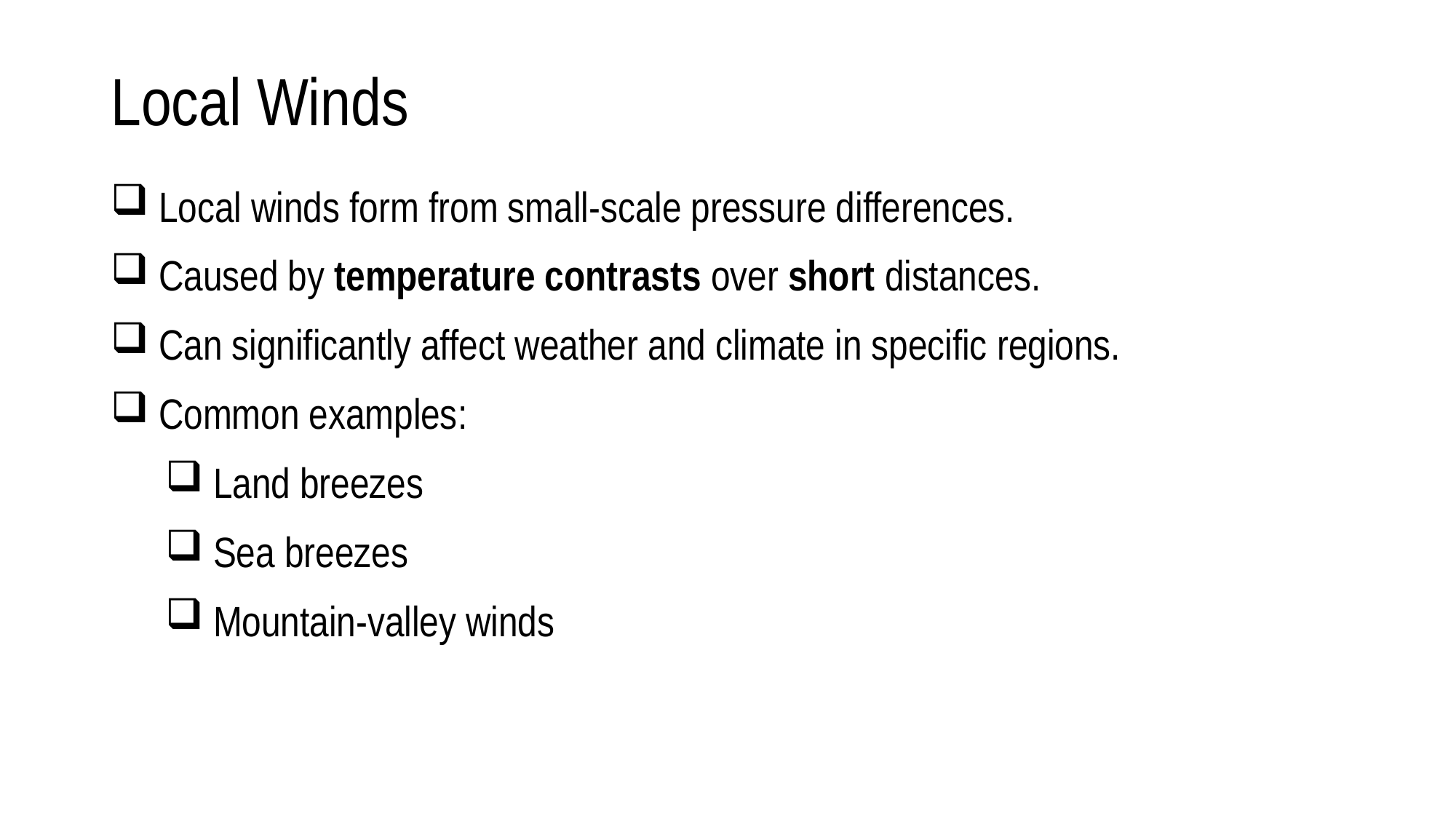

# Local Winds
 Local winds form from small-scale pressure differences.
 Caused by temperature contrasts over short distances.
 Can significantly affect weather and climate in specific regions.
 Common examples:
 Land breezes
 Sea breezes
 Mountain-valley winds